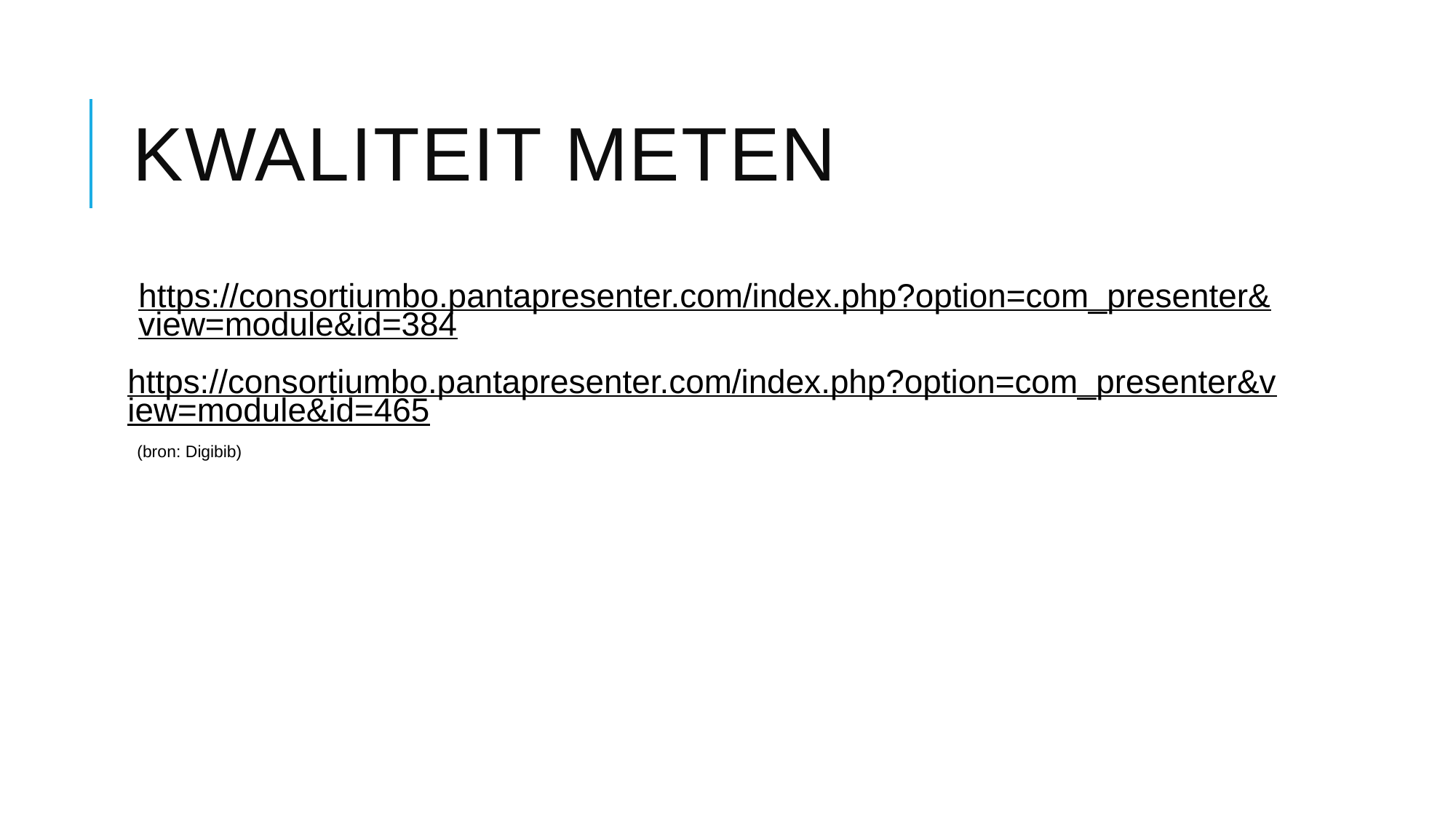

# Kwaliteit meten
https://consortiumbo.pantapresenter.com/index.php?option=com_presenter&view=module&id=384
https://consortiumbo.pantapresenter.com/index.php?option=com_presenter&view=module&id=465 (bron: Digibib)